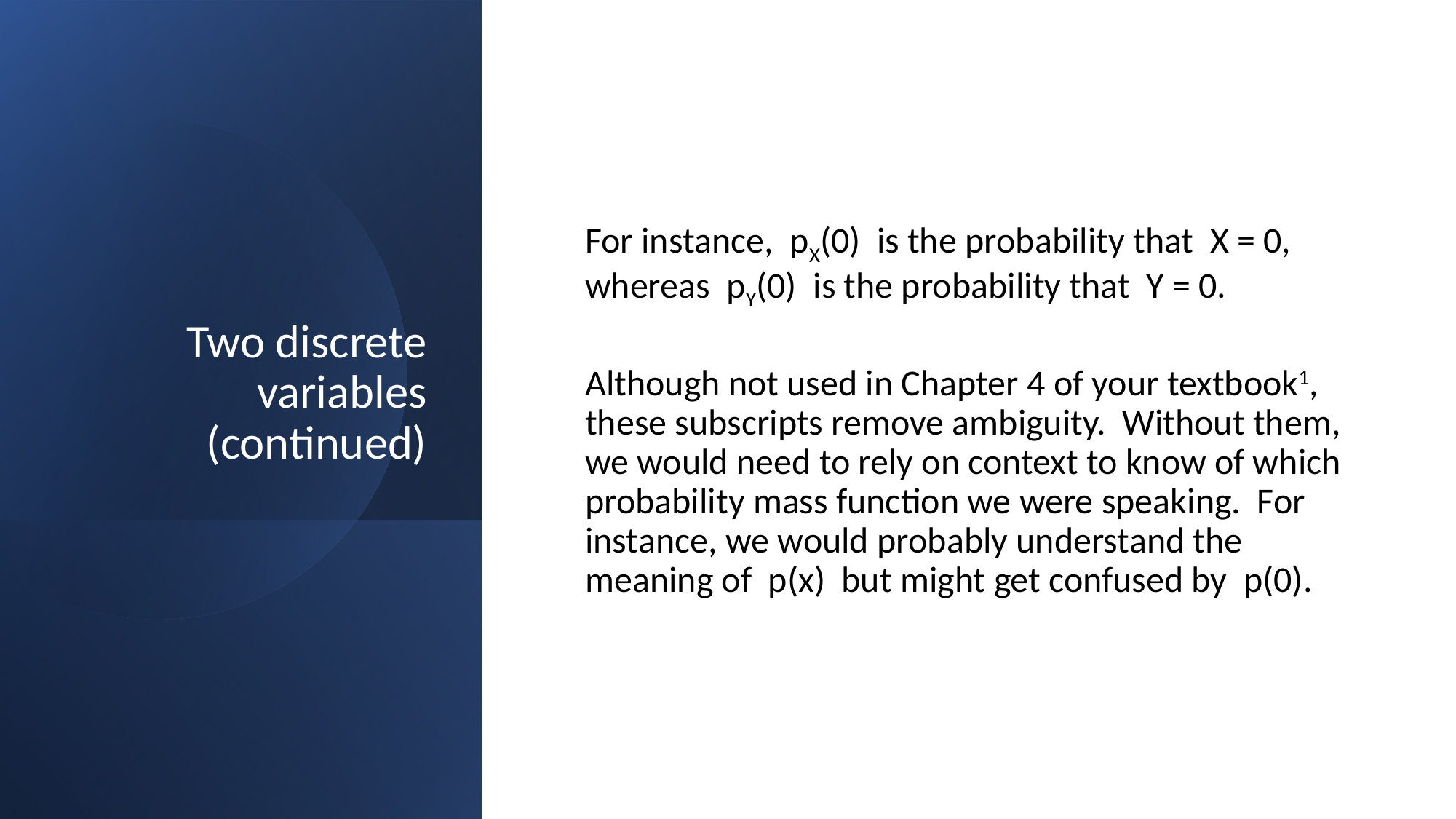

# Two discrete variables (continued)
For instance,  pX(0)  is the probability that  X = 0,  whereas  pY(0)  is the probability that  Y = 0.

Although not used in Chapter 4 of your textbook1, these subscripts remove ambiguity.  Without them, we would need to rely on context to know of which probability mass function we were speaking.  For instance, we would probably understand the meaning of  p(x)  but might get confused by  p(0).